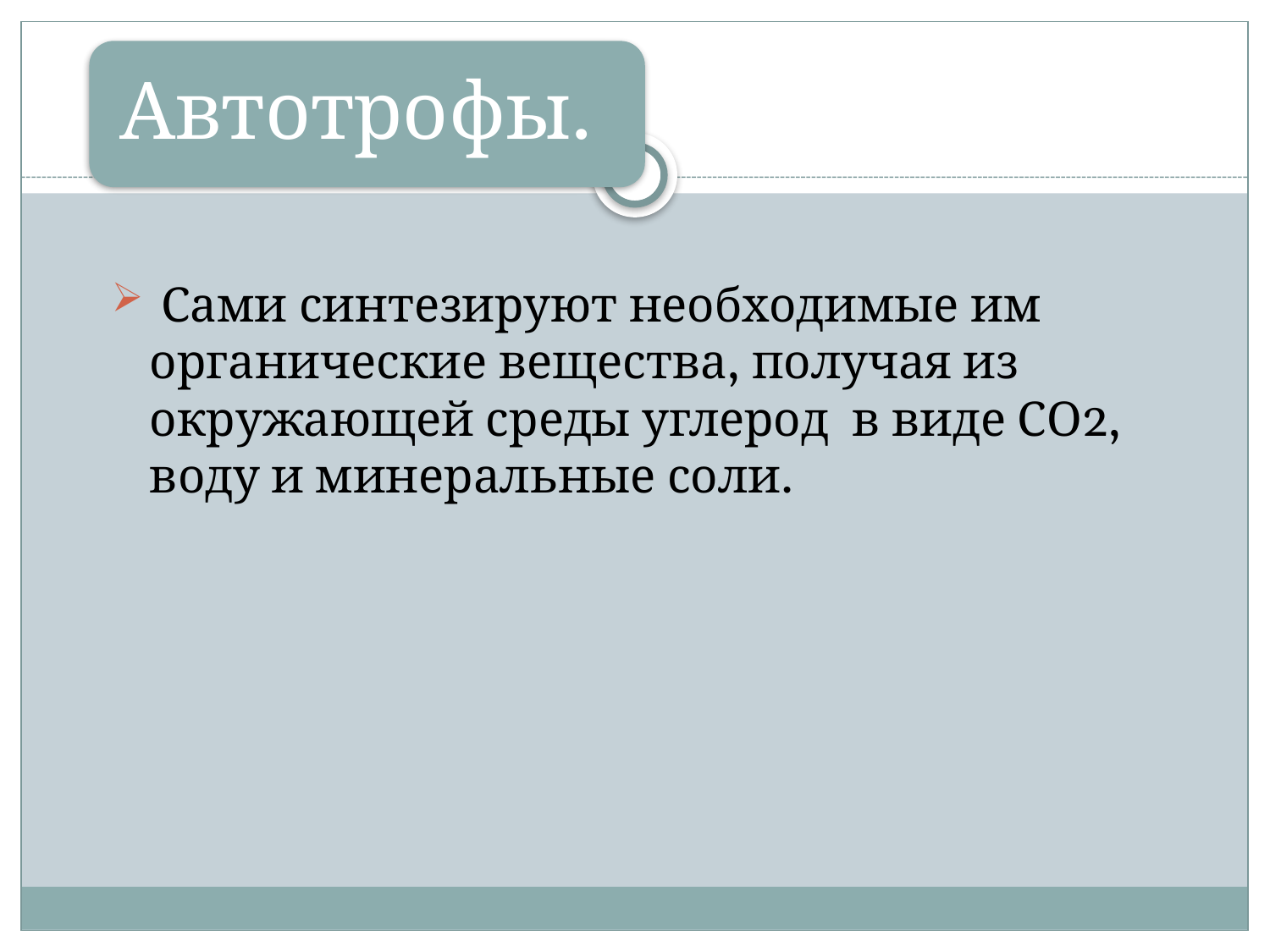

Автотрофы.
 Сами синтезируют необходимые им органические вещества, получая из окружающей среды углерод  в виде СО2, воду и минеральные соли.